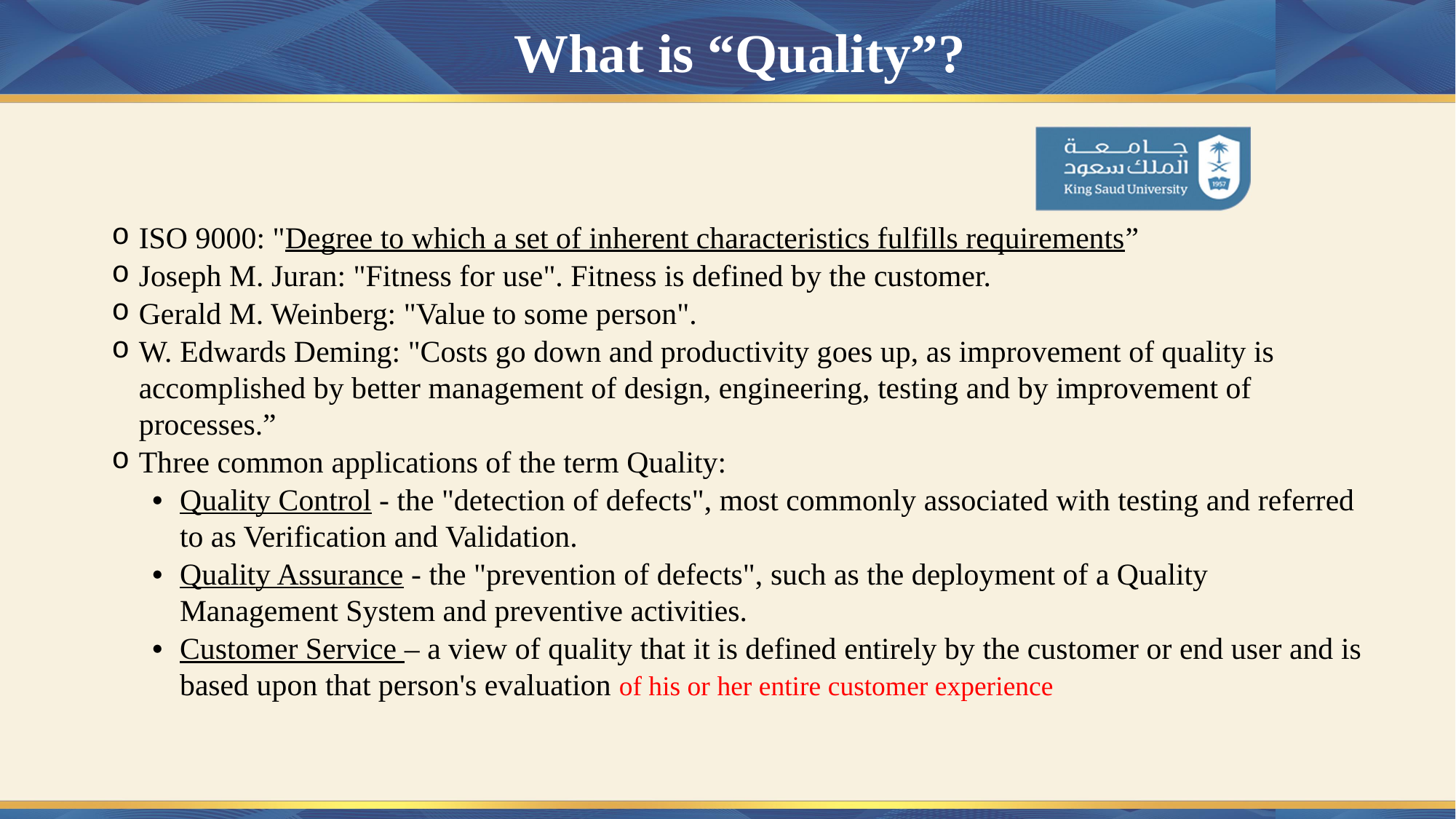

# What is “Quality”?
ISO 9000: "Degree to which a set of inherent characteristics fulfills requirements”
Joseph M. Juran: "Fitness for use". Fitness is defined by the customer.
Gerald M. Weinberg: "Value to some person".
W. Edwards Deming: "Costs go down and productivity goes up, as improvement of quality is accomplished by better management of design, engineering, testing and by improvement of processes.”
Three common applications of the term Quality:
Quality Control - the "detection of defects", most commonly associated with testing and referred to as Verification and Validation.
Quality Assurance - the "prevention of defects", such as the deployment of a Quality Management System and preventive activities.
Customer Service – a view of quality that it is defined entirely by the customer or end user and is based upon that person's evaluation of his or her entire customer experience